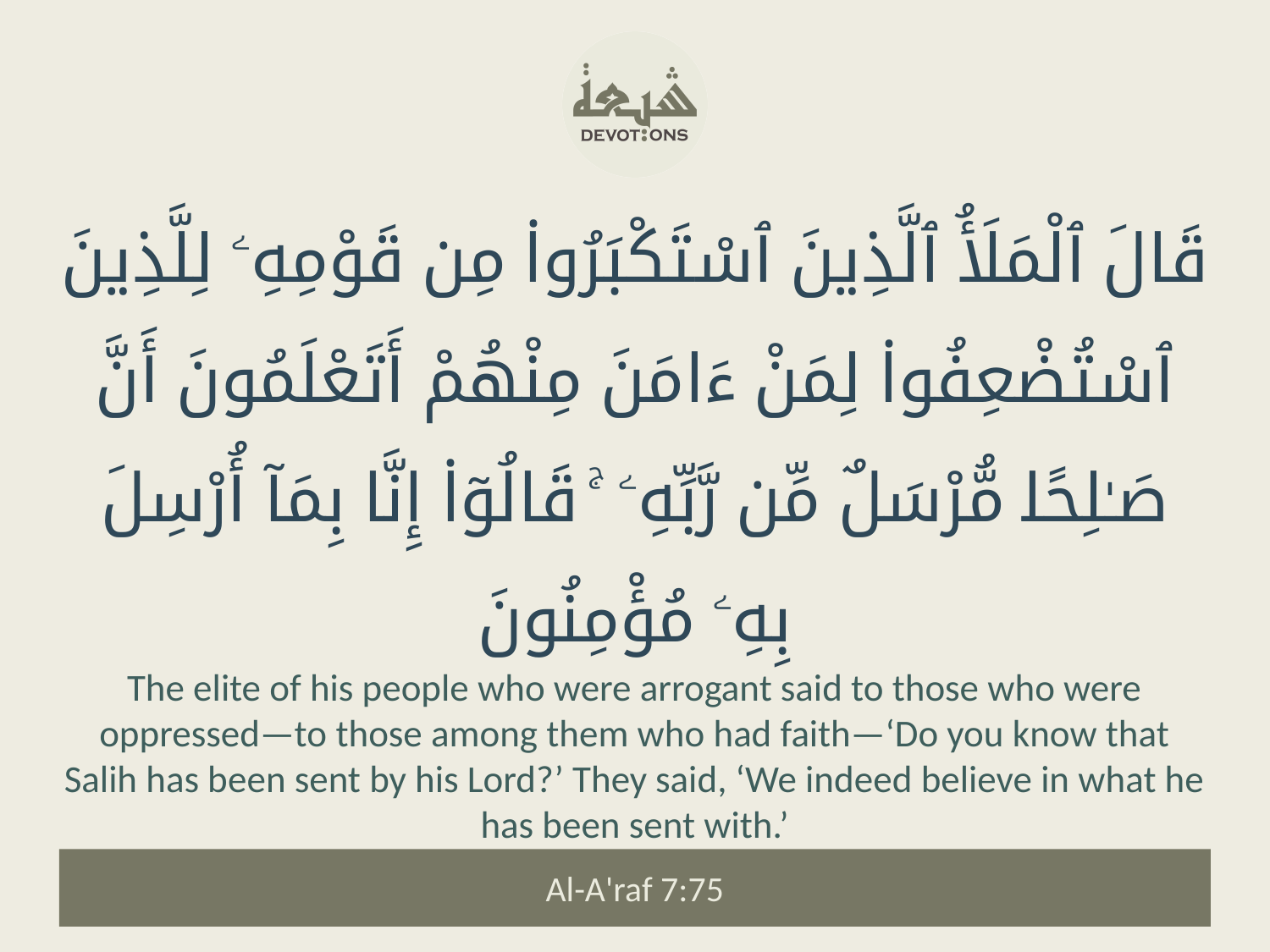

قَالَ ٱلْمَلَأُ ٱلَّذِينَ ٱسْتَكْبَرُوا۟ مِن قَوْمِهِۦ لِلَّذِينَ ٱسْتُضْعِفُوا۟ لِمَنْ ءَامَنَ مِنْهُمْ أَتَعْلَمُونَ أَنَّ صَـٰلِحًا مُّرْسَلٌ مِّن رَّبِّهِۦ ۚ قَالُوٓا۟ إِنَّا بِمَآ أُرْسِلَ بِهِۦ مُؤْمِنُونَ
The elite of his people who were arrogant said to those who were oppressed—to those among them who had faith—‘Do you know that Salih has been sent by his Lord?’ They said, ‘We indeed believe in what he has been sent with.’
Al-A'raf 7:75